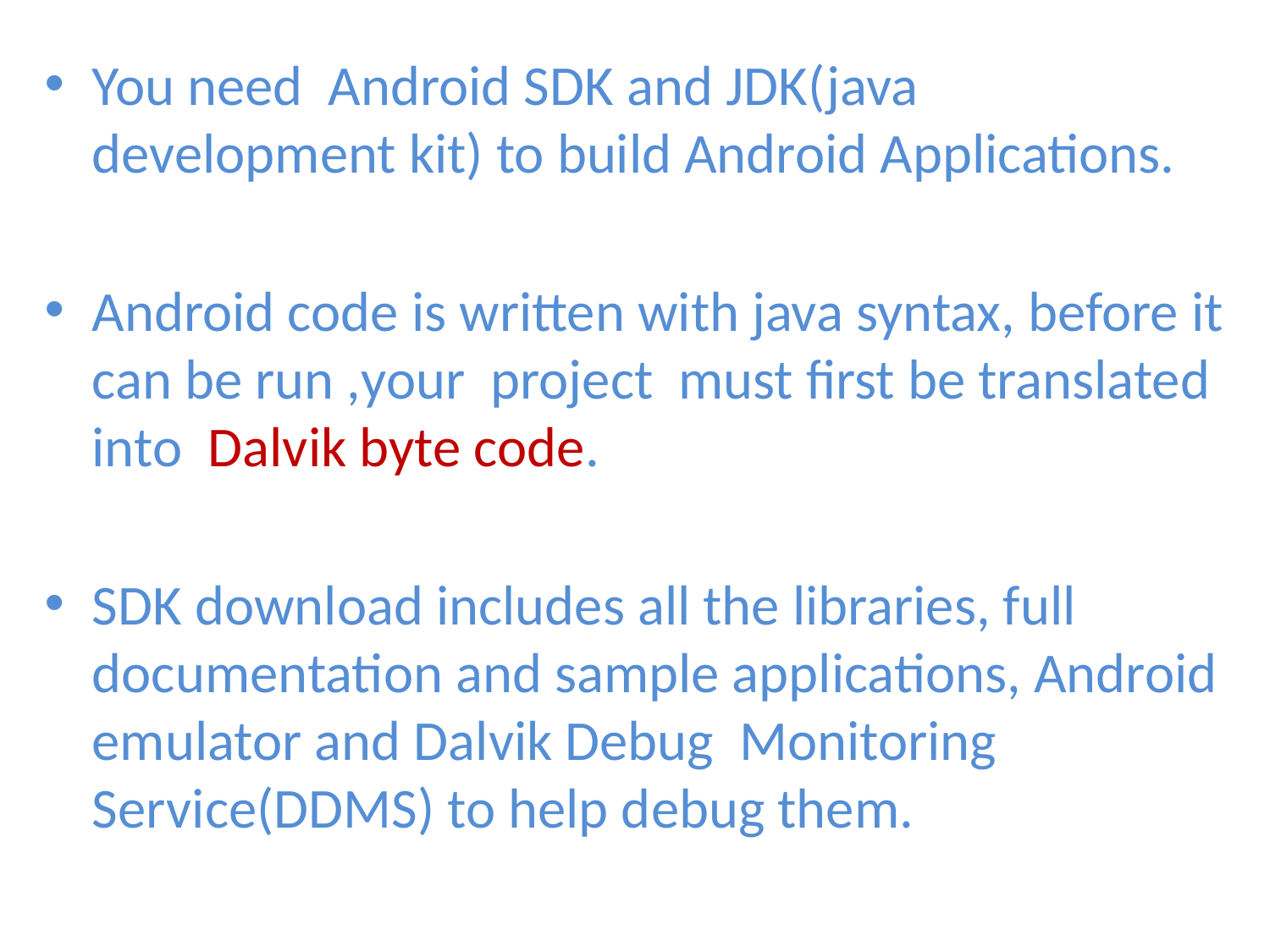

You need  Android SDK and JDK(java development kit) to build Android Applications.

Android code is written with java syntax, before it can be run ,your  project  must first be translated into  Dalvik byte code.

SDK download includes all the libraries, full documentation and sample applications, Android emulator and Dalvik Debug  Monitoring Service(DDMS) to help debug them.